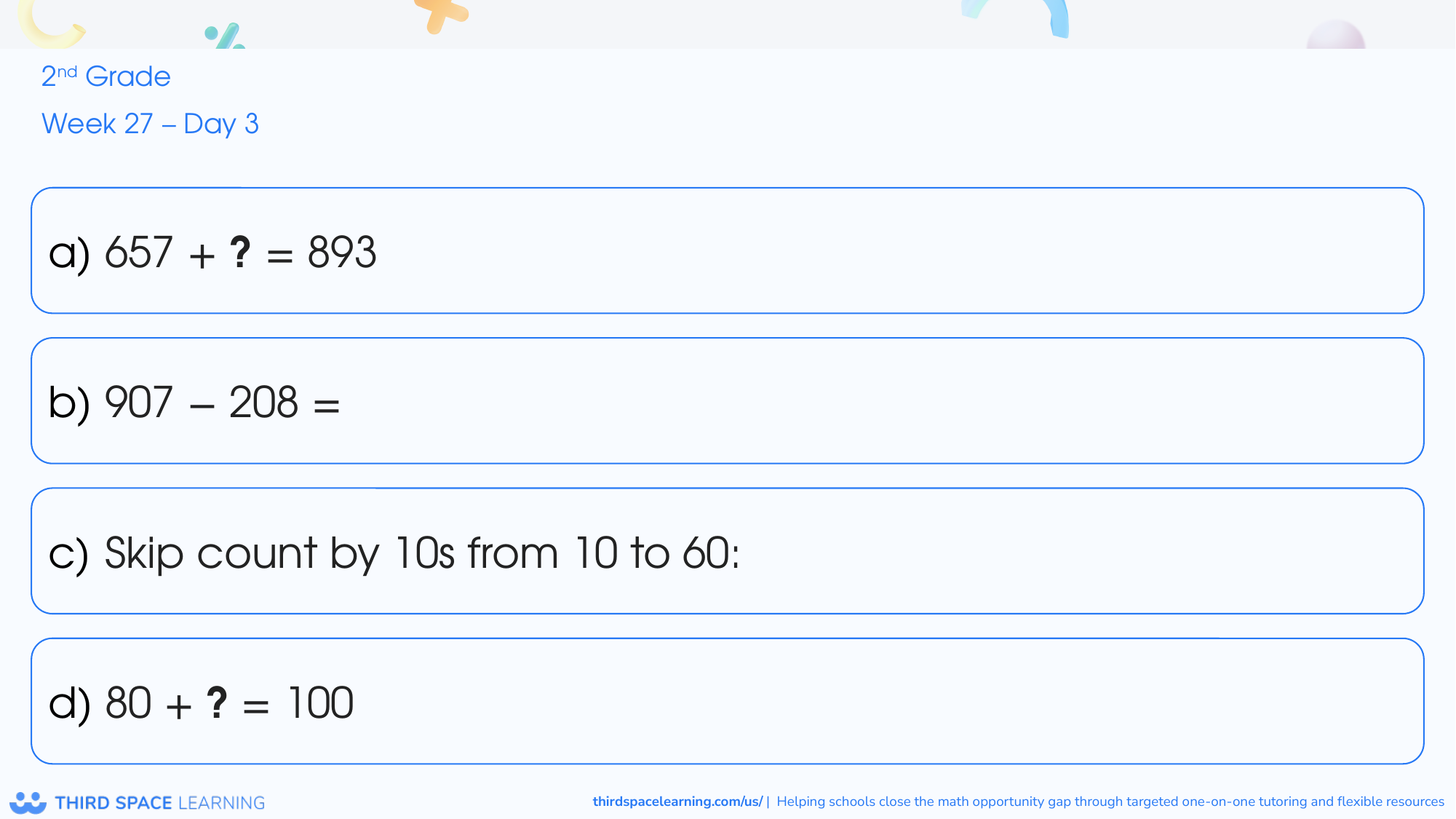

2nd Grade
Week 27 – Day 3
657 + ? = 893
907 − 208 =
Skip count by 10s from 10 to 60:
80 + ? = 100